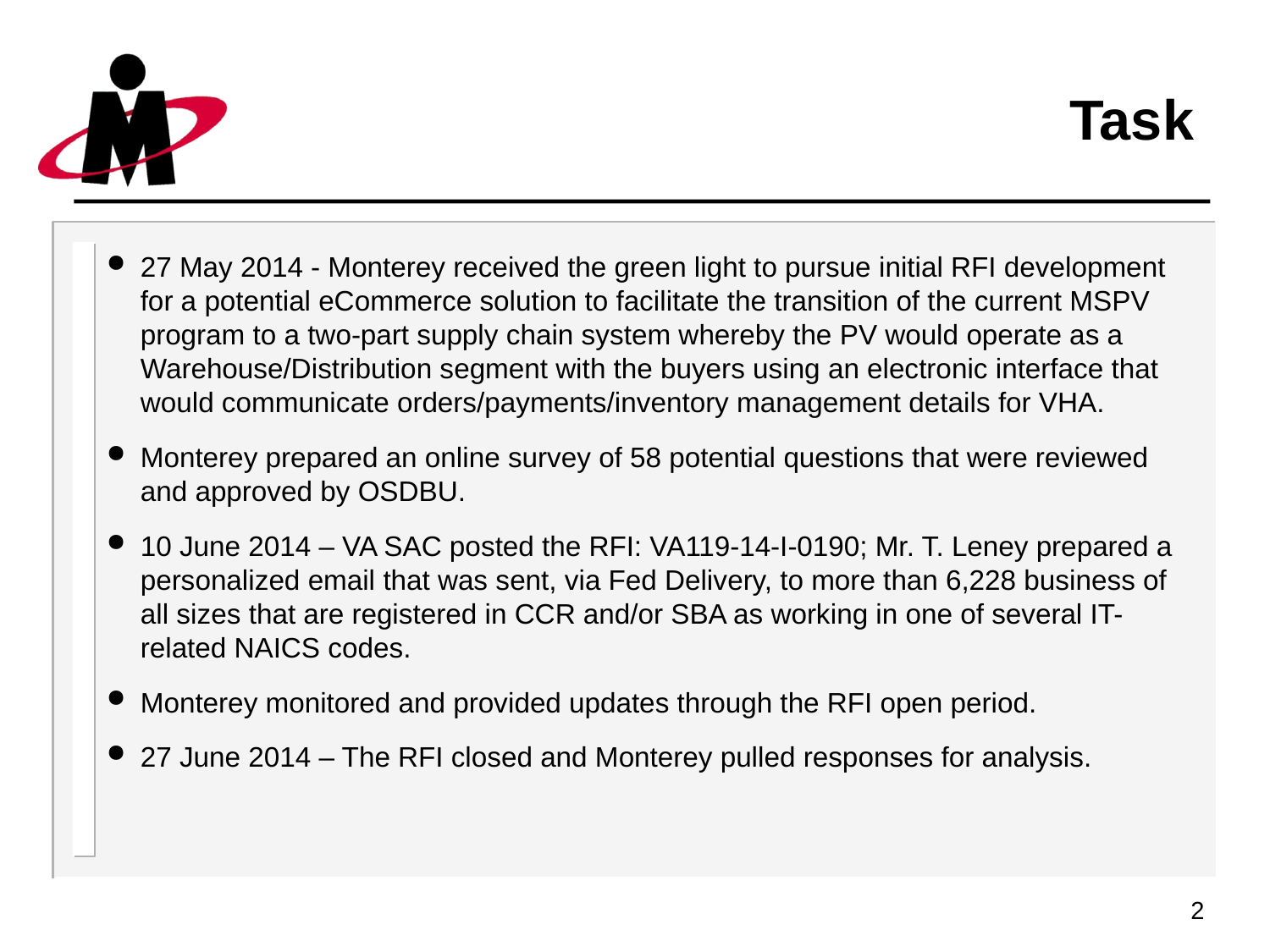

# Task
27 May 2014 - Monterey received the green light to pursue initial RFI development for a potential eCommerce solution to facilitate the transition of the current MSPV program to a two-part supply chain system whereby the PV would operate as a Warehouse/Distribution segment with the buyers using an electronic interface that would communicate orders/payments/inventory management details for VHA.
Monterey prepared an online survey of 58 potential questions that were reviewed and approved by OSDBU.
10 June 2014 – VA SAC posted the RFI: VA119-14-I-0190; Mr. T. Leney prepared a personalized email that was sent, via Fed Delivery, to more than 6,228 business of all sizes that are registered in CCR and/or SBA as working in one of several IT-related NAICS codes.
Monterey monitored and provided updates through the RFI open period.
27 June 2014 – The RFI closed and Monterey pulled responses for analysis.

2